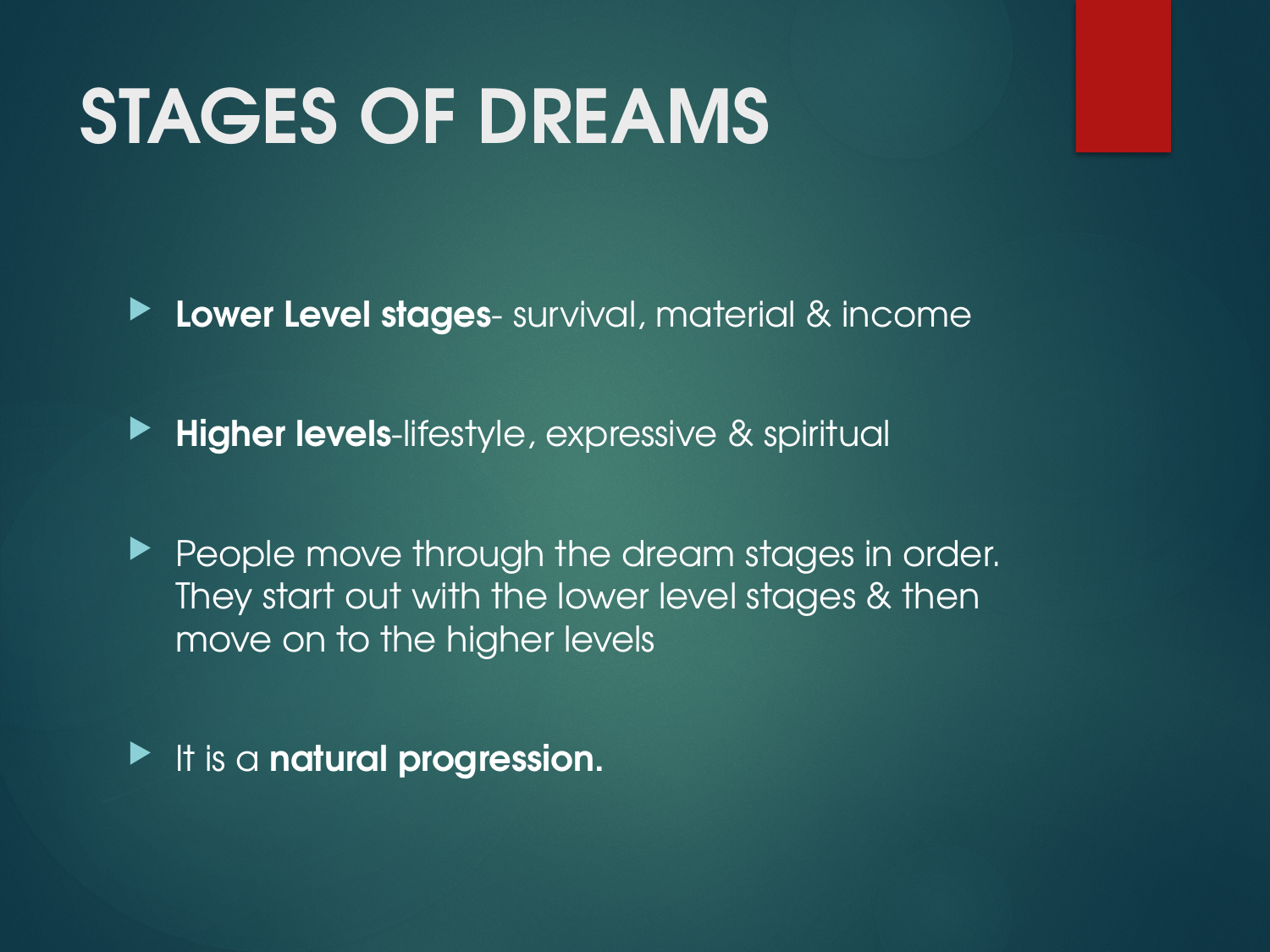

# STAGES OF DREAMS
Lower Level stages- survival, material & income

Higher levels-lifestyle, expressive & spiritual

People move through the dream stages in order. They start out with the lower level stages & then move on to the higher levels

It is a natural progression.